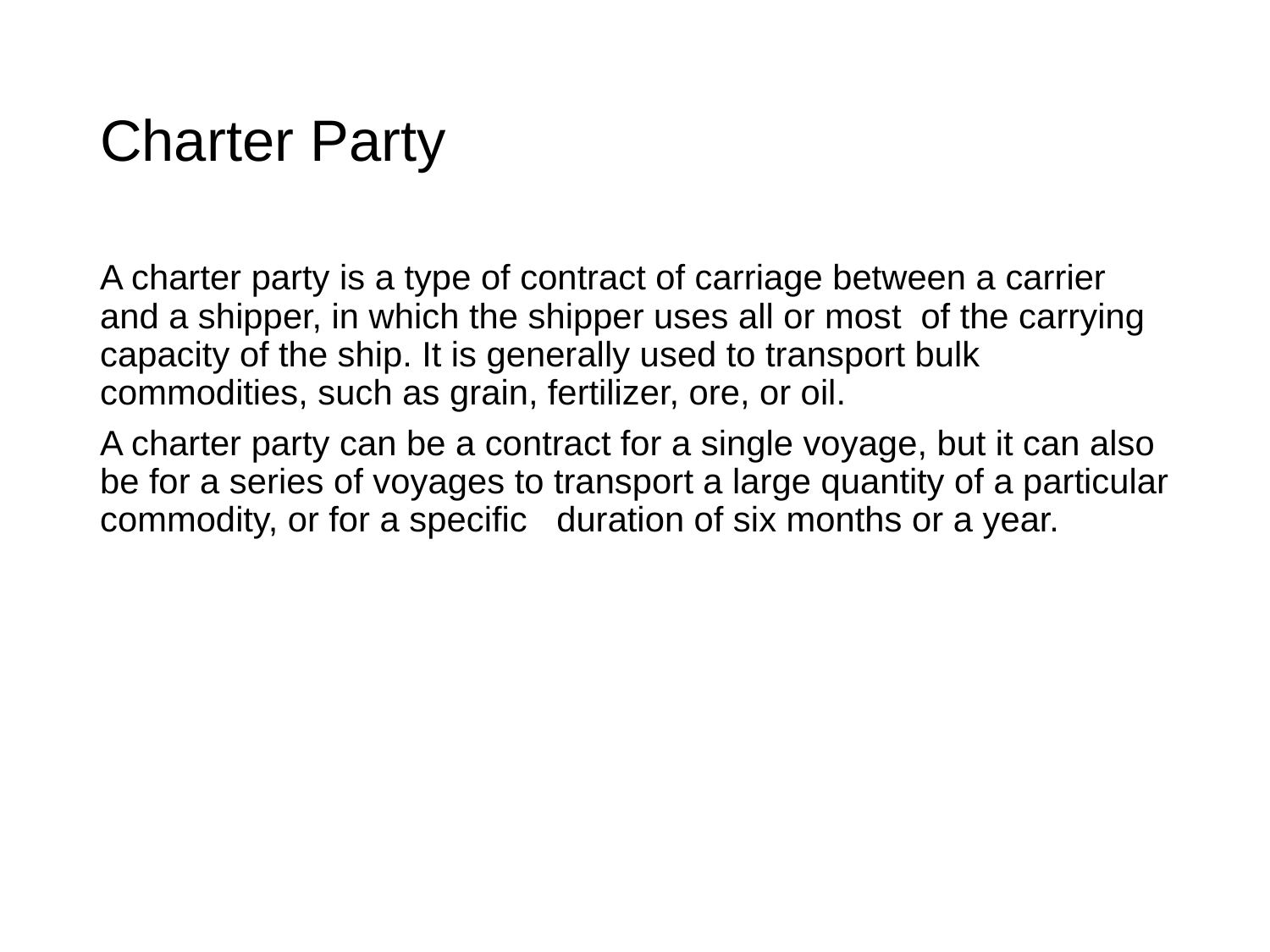

# Charter Party
A charter party is a type of contract of carriage between a carrier and a shipper, in which the shipper uses all or most  of the carrying capacity of the ship. It is generally used to transport bulk commodities, such as grain, fertilizer, ore, or oil.
A charter party can be a contract for a single voyage, but it can also be for a series of voyages to transport a large quantity of a particular commodity, or for a specific   duration of six months or a year.